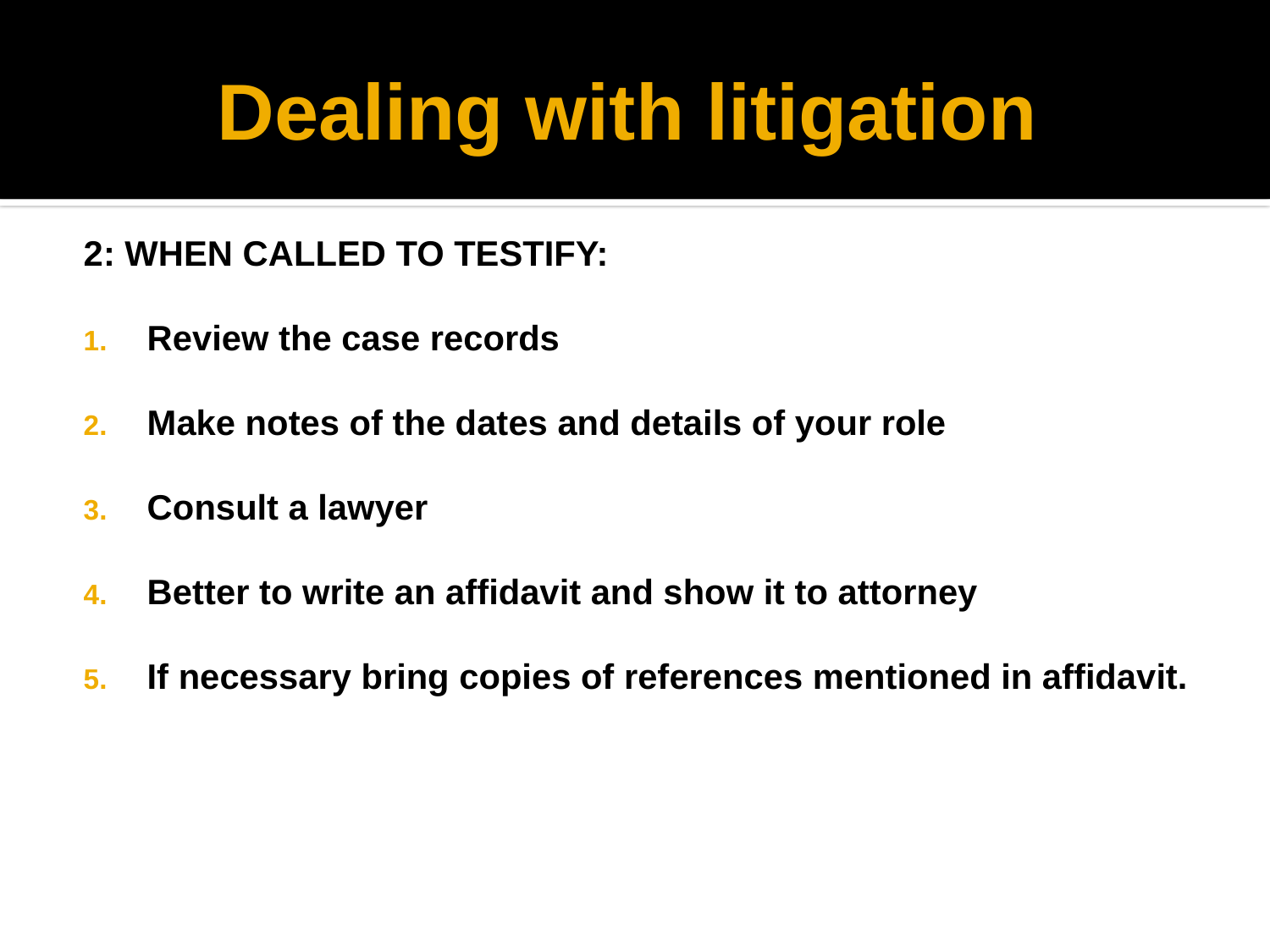

# Dealing with litigation
2: WHEN CALLED TO TESTIFY:
Review the case records
Make notes of the dates and details of your role
Consult a lawyer
Better to write an affidavit and show it to attorney
If necessary bring copies of references mentioned in affidavit.